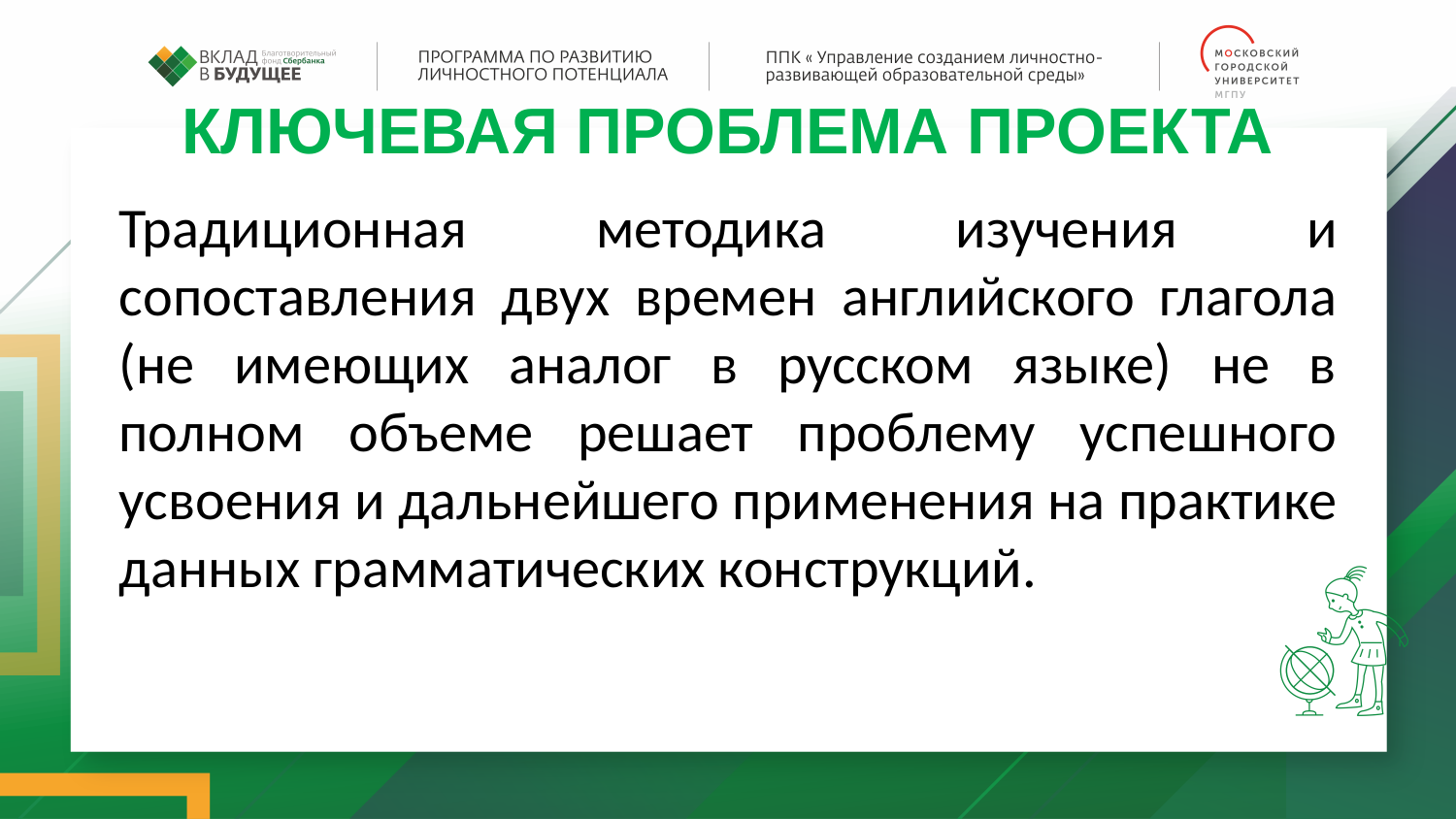

КЛЮЧЕВАЯ ПРОБЛЕМА ПРОЕКТА

Традиционная методика изучения и сопоставления двух времен английского глагола (не имеющих аналог в русском языке) не в полном объеме решает проблему успешного усвоения и дальнейшего применения на практике данных грамматических конструкций.